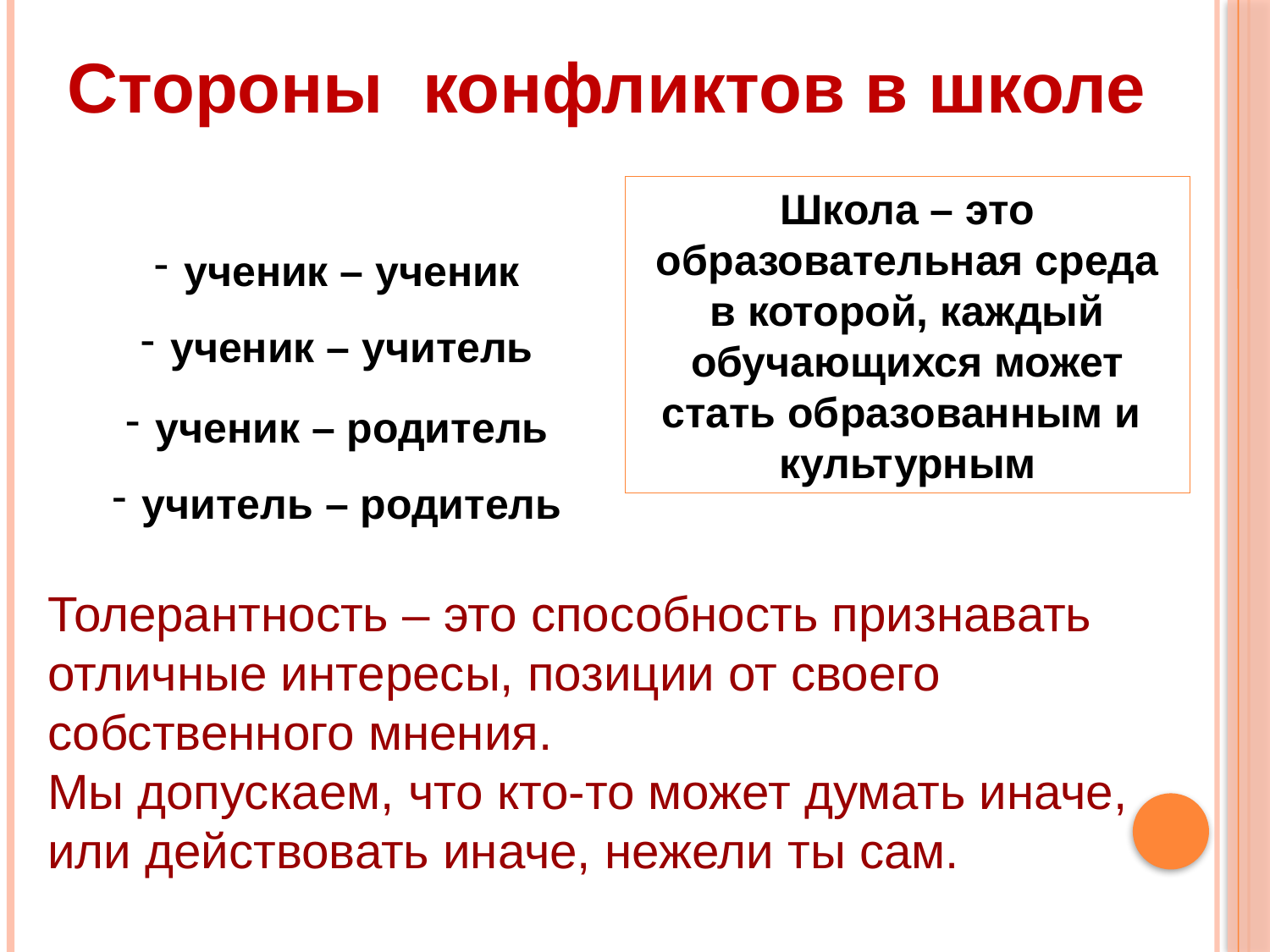

Стороны  конфликтов в школе
Школа – это образовательная среда в которой, каждый обучающихся может стать образованным и  культурным
ученик – ученик

ученик – учитель

ученик – родитель

учитель – родитель
Толерантность – это способность признавать отличные интересы, позиции от своего собственного мнения.
Мы допускаем, что кто-то может думать иначе, или действовать иначе, нежели ты сам.